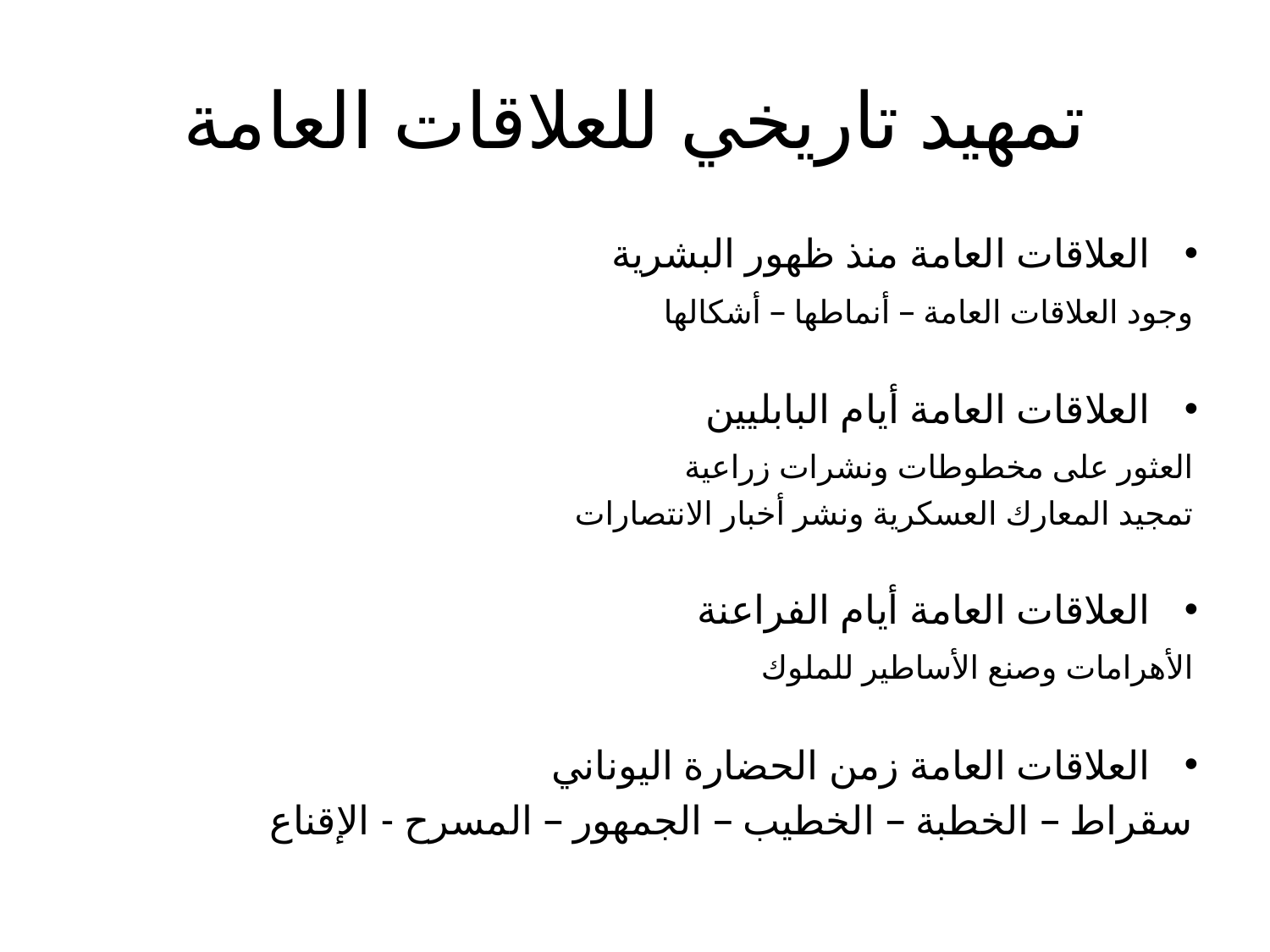

# تمهيد تاريخي للعلاقات العامة
العلاقات العامة منذ ظهور البشرية
	وجود العلاقات العامة – أنماطها – أشكالها

العلاقات العامة أيام البابليين
	العثور على مخطوطات ونشرات زراعية
	تمجيد المعارك العسكرية ونشر أخبار الانتصارات

العلاقات العامة أيام الفراعنة
	الأهرامات وصنع الأساطير للملوك

العلاقات العامة زمن الحضارة اليوناني
	سقراط – الخطبة – الخطيب – الجمهور – المسرح - الإقناع